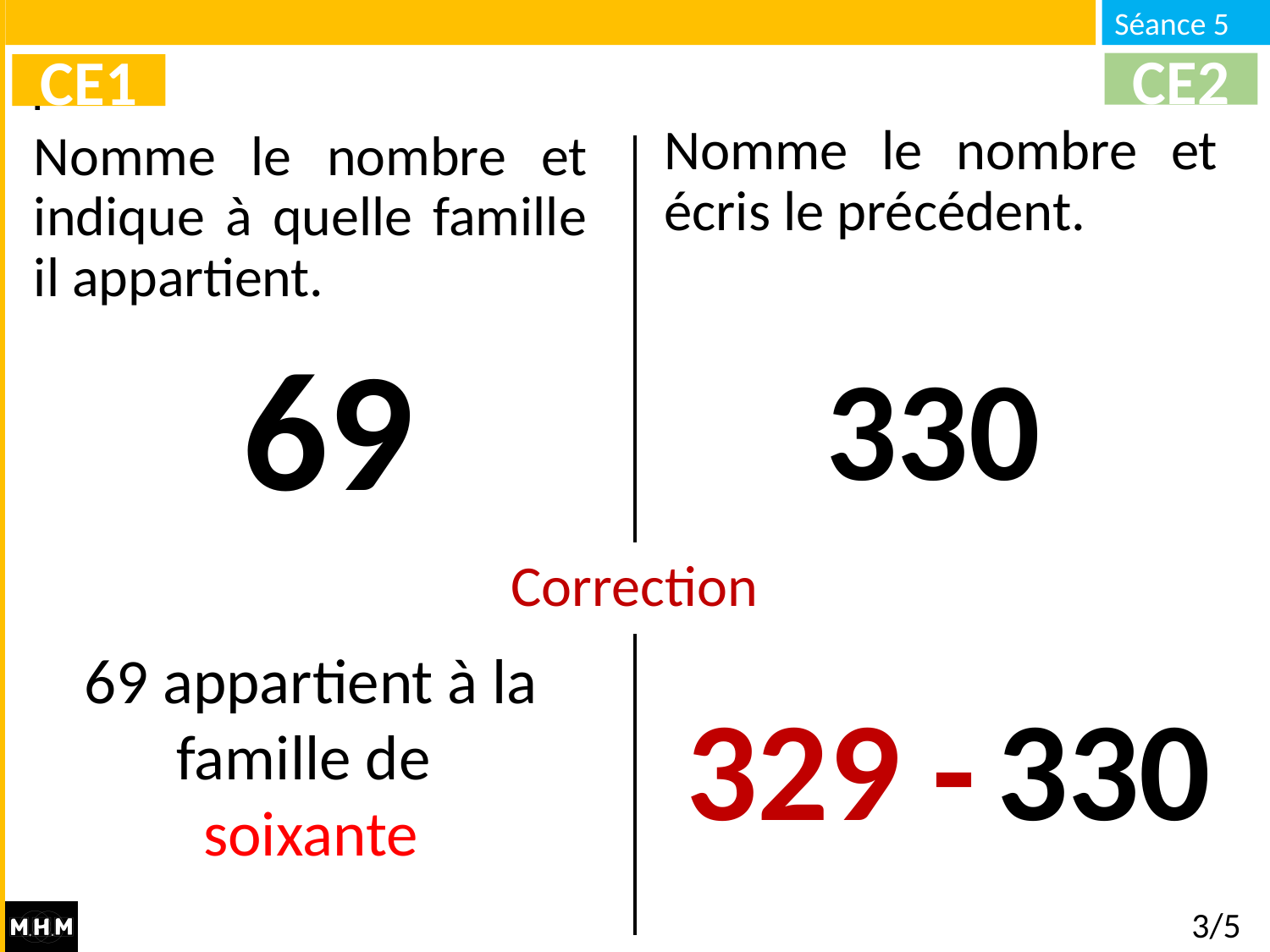

CE2
CE1
Nomme le nombre et écris le précédent.
Nomme le nombre et indique à quelle famille il appartient.
69
330
Correction
69 appartient à la famille de
soixante
329 -
330
3/5